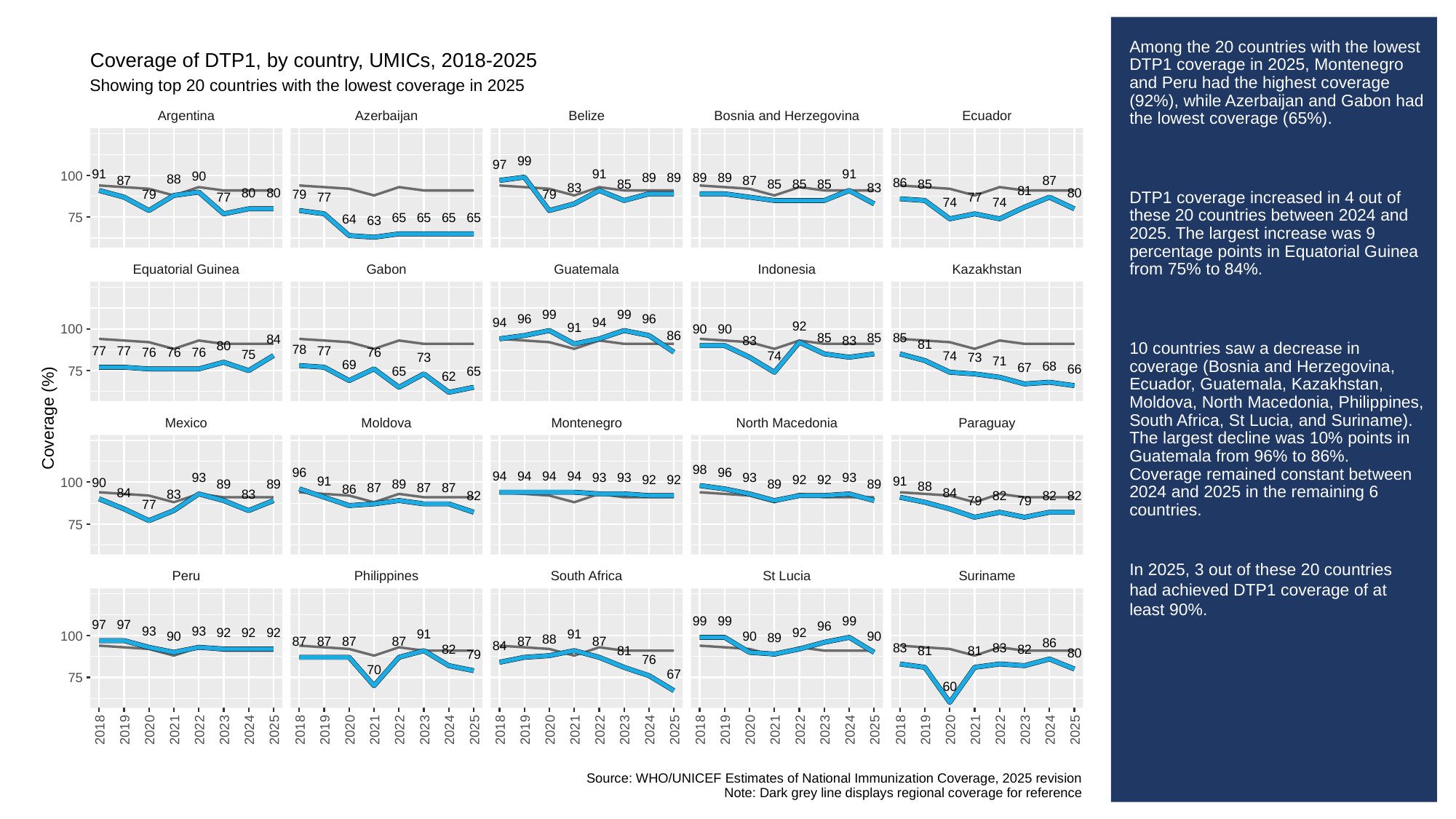

# Among the 20 countries with the lowest DTP1 coverage in 2025, Montenegro and Peru had the highest coverage (92%), while Azerbaijan and Gabon had the lowest coverage (65%).

DTP1 coverage increased in 4 out of these 20 countries between 2024 and 2025. The largest increase was 9 percentage points in Equatorial Guinea from 75% to 84%.

10 countries saw a decrease in coverage (Bosnia and Herzegovina, Ecuador, Guatemala, Kazakhstan, Moldova, North Macedonia, Philippines, South Africa, St Lucia, and Suriname). The largest decline was 10% points in Guatemala from 96% to 86%. Coverage remained constant between 2024 and 2025 in the remaining 6 countries.

In 2025, 3 out of these 20 countries had achieved DTP1 coverage of at least 90%.

Coverage of DTP1, by country, UMICs, 2018-2025
Showing top 20 countries with the lowest coverage in 2025
Argentina
Azerbaijan
Belize
Bosnia and Herzegovina
Ecuador

99
97
91
91
91
100
90
89
89
89
89
88

87
87
87

86
85
85
85
85
85
83
83

81
80
80
80
79
79
79

77
77
77

74
74

75
65
65
65
65
64
63

Equatorial Guinea
Gabon
Guatemala
Indonesia
Kazakhstan

99
99
96
96
94
94
92
91
100
90
90

86
85
85
85
84
83
83

81
80

78
77
77
77
76
76
76
76
75

74
74
73
73

71
69
68
67
66

75
65
65

62

Coverage (%)
Mexico
Moldova
Montenegro
North Macedonia
Paraguay

98
96
96
94
94
94
94
93
93
93
93
93
92
92
92
92
91
91
100
90
89
89
89
89
89
88

87
87
87
86

84
84

83
83
82
82
82
82

79
79

77

75

Peru
Philippines
South Africa
St Lucia
Suriname

99
99
99
97
97
96
93
93
92
92
92
92
91
91
100
90
90
90
89
88

87
87
87
87
87
87

86

84
83
83
82
82

81
81
81
80
79

76

70
67
75

60

2018
2019
2020
2021
2022
2023
2024
2025
2018
2019
2020
2021
2022
2023
2024
2025
2018
2019
2020
2021
2022
2023
2024
2025
2018
2019
2020
2021
2022
2023
2024
2025
2018
2019
2020
2021
2022
2023
2024
2025
Source: WHO/UNICEF Estimates of National Immunization Coverage, 2025 revision
Note: Dark grey line displays regional coverage for reference